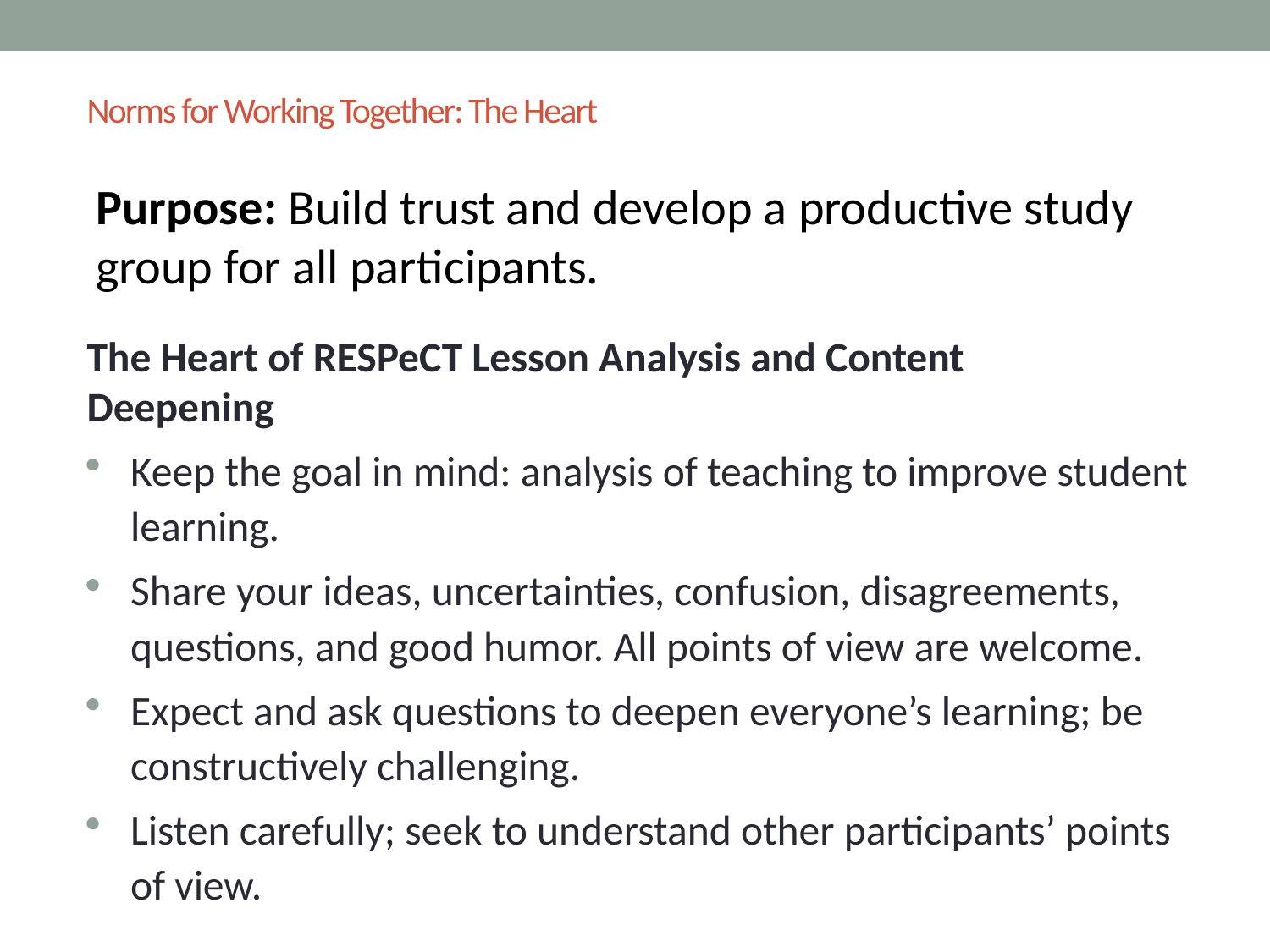

# Norms for Working Together: The Heart
Purpose: Build trust and develop a productive study group for all participants.
The Heart of RESPeCT Lesson Analysis and Content
Deepening
Keep the goal in mind: analysis of teaching to improve student learning.
Share your ideas, uncertainties, confusion, disagreements, questions, and good humor. All points of view are welcome.
Expect and ask questions to deepen everyone’s learning; be constructively challenging.
Listen carefully; seek to understand other participants’ points of view.